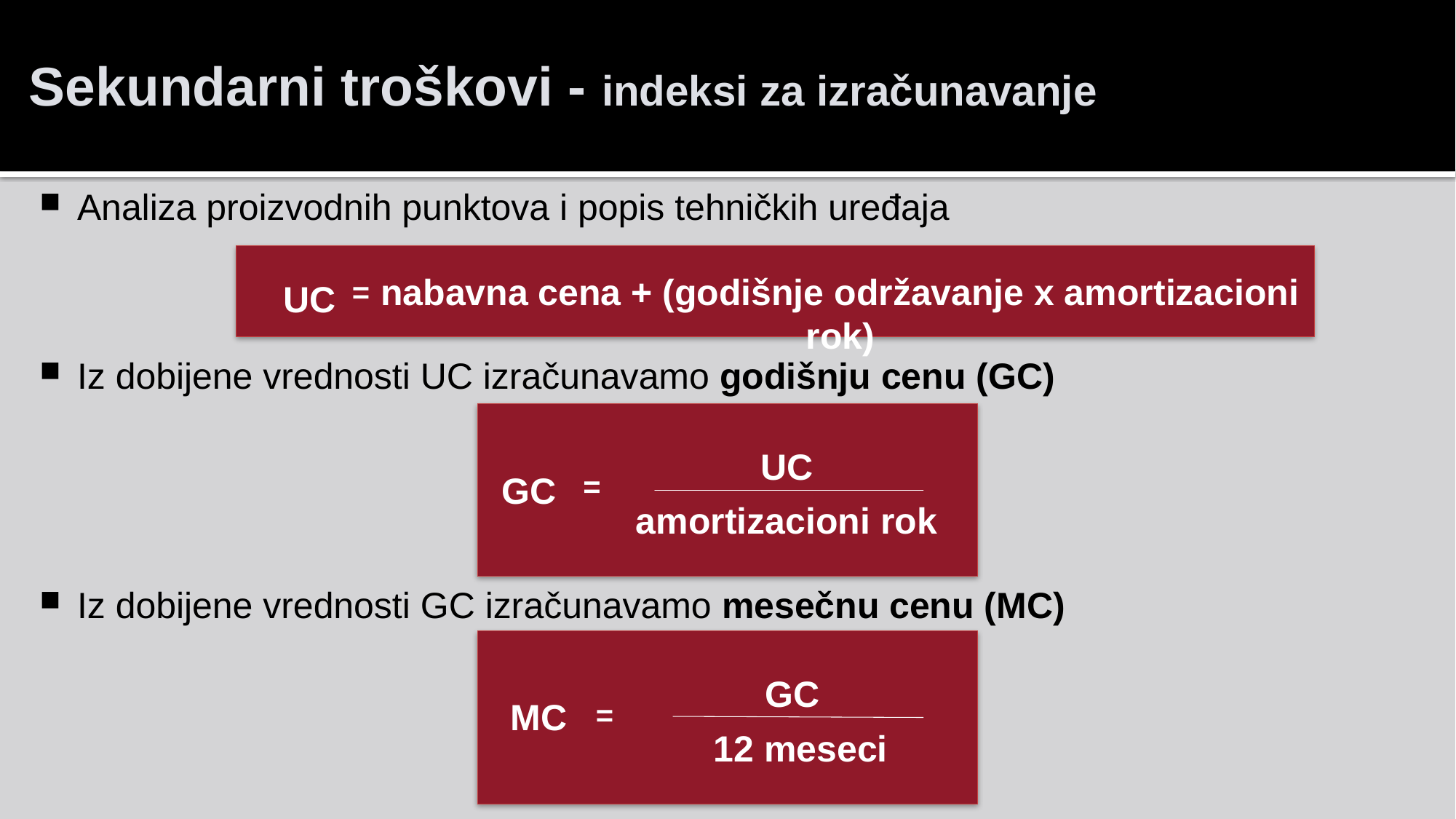

# Sekundarni troškovi - indeksi za izračunavanje
Analiza proizvodnih punktova i popis tehničkih uređaja

Iz dobijene vrednosti UC izračunavamo godišnju cenu (GC)

Iz dobijene vrednosti GC izračunavamo mesečnu cenu (MC)

nabavna cena + (godišnje održavanje x amortizacioni rok)
=
UC

UC
GC
=
amortizacioni rok

GC
MC
=
12 meseci